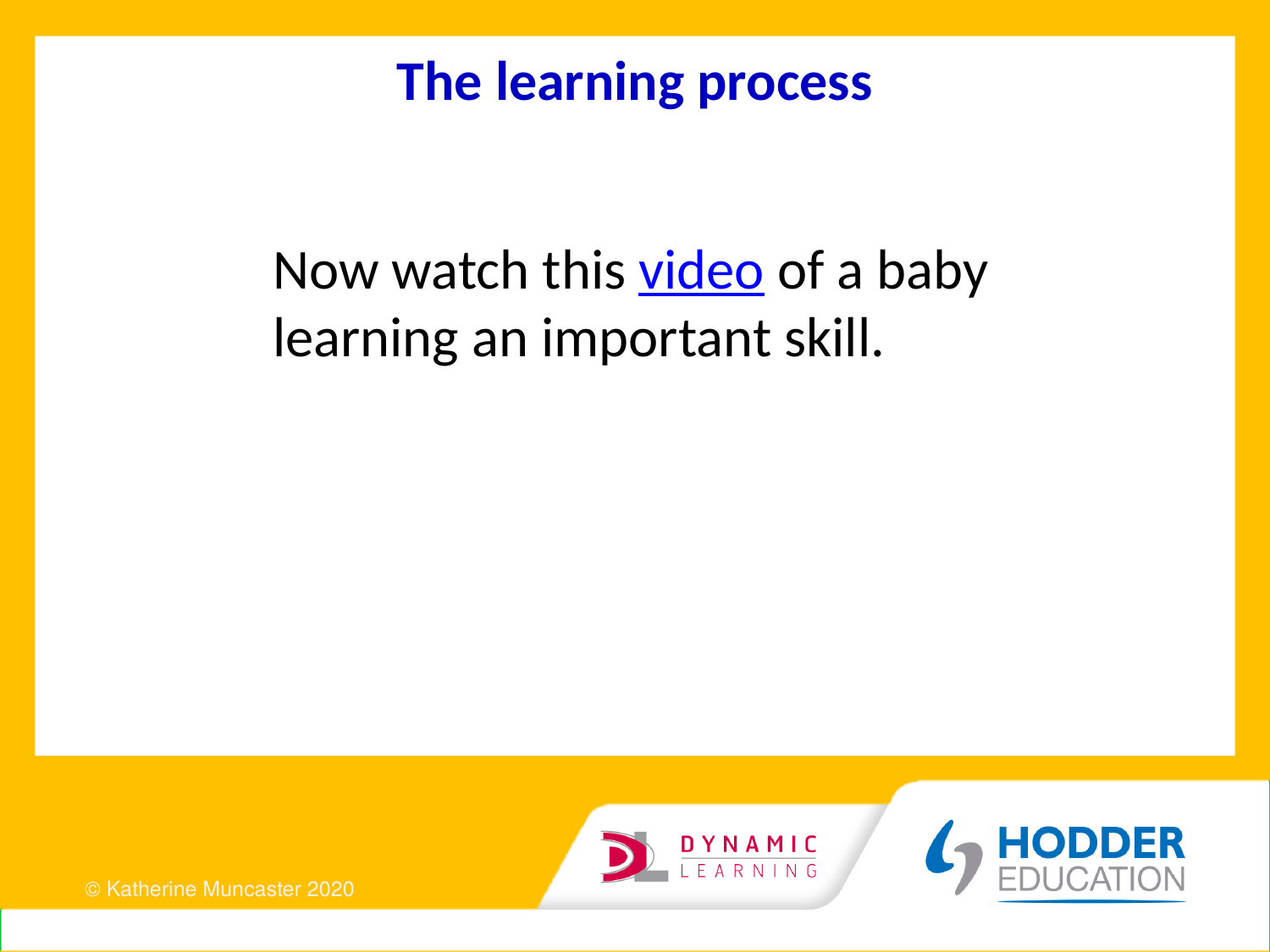

# The learning process
Now watch this video of a baby learning an important skill.